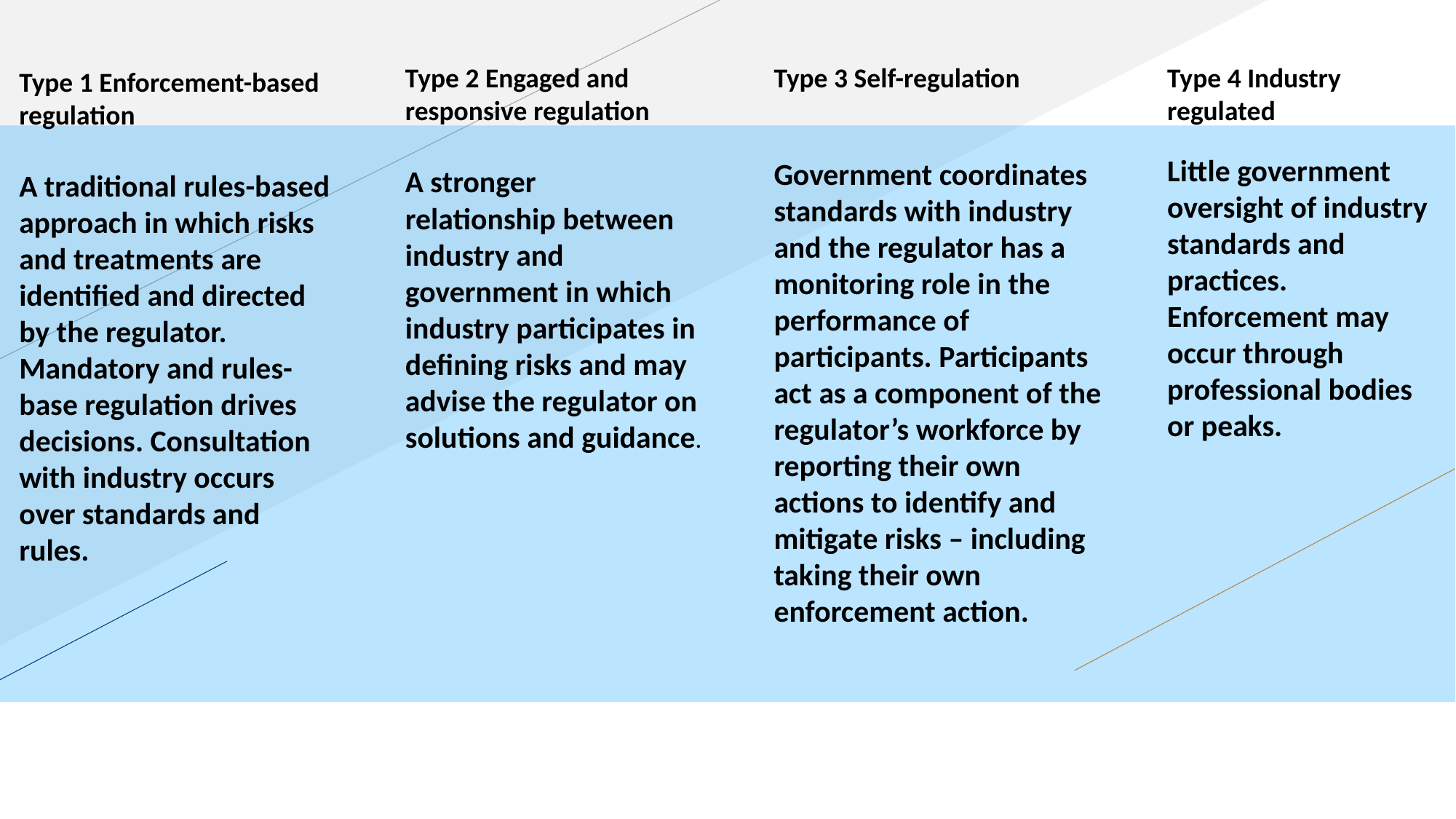

Type 3 Self-regulation

Government coordinates standards with industry and the regulator has a monitoring role in the performance of participants. Participants act as a component of the regulator’s workforce by reporting their own actions to identify and mitigate risks – including taking their own enforcement action.
Type 4 Industry regulated

Little government oversight of industry standards and practices. Enforcement may occur through professional bodies or peaks.
Type 2 Engaged and responsive regulation

A stronger
relationship between
industry and government in which industry participates in defining risks and may advise the regulator on solutions and guidance.
Type 1 Enforcement-based regulation

A traditional rules-based approach in which risks and treatments are identified and directed by the regulator.
Mandatory and rules-base regulation drives decisions. Consultation with industry occurs over standards and rules.